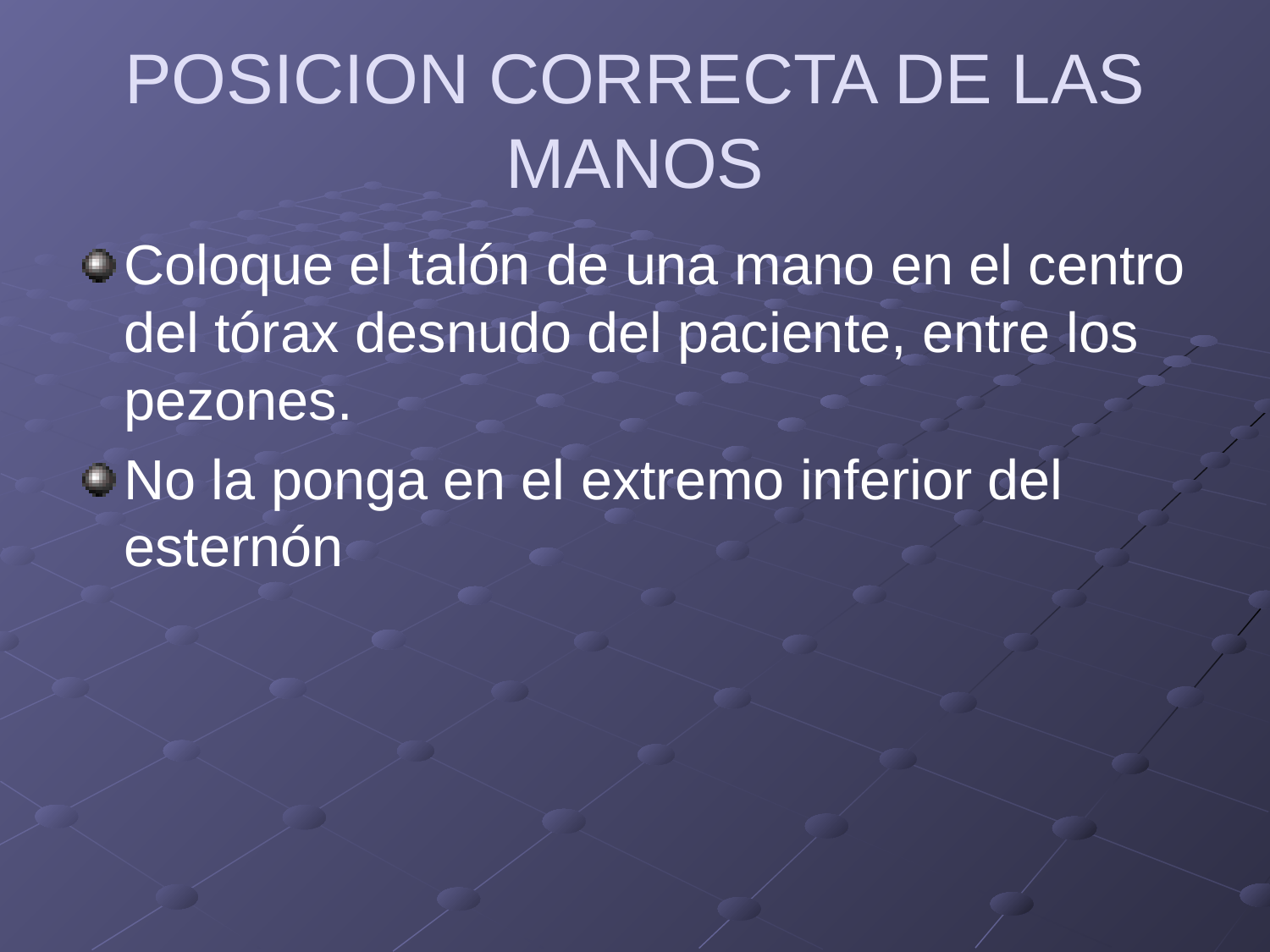

# POSICION CORRECTA DE LAS MANOS
Coloque el talón de una mano en el centro del tórax desnudo del paciente, entre los pezones.
No la ponga en el extremo inferior del esternón